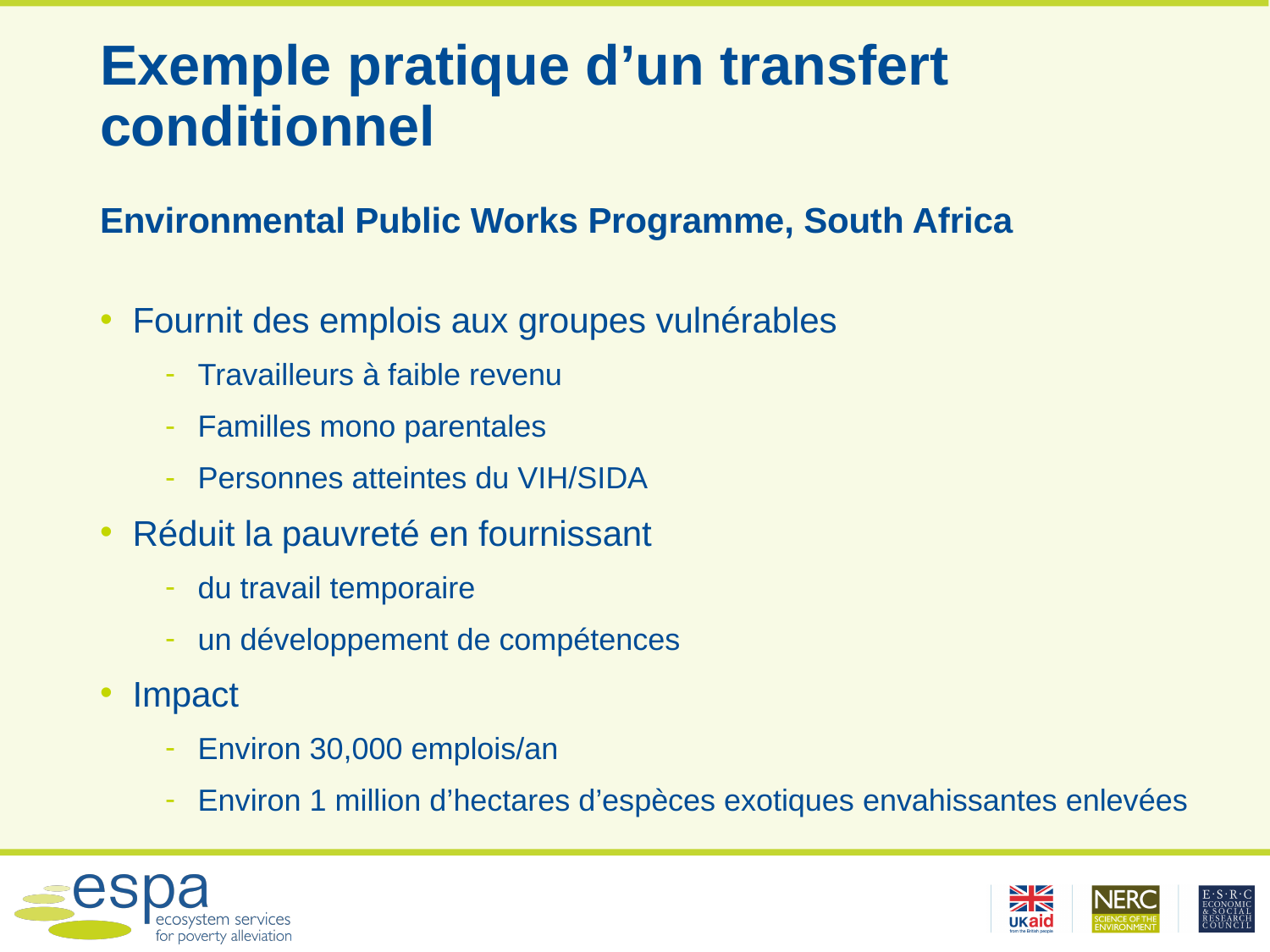

# Exemple pratique d’un transfert conditionnel
Environmental Public Works Programme, South Africa
Fournit des emplois aux groupes vulnérables
Travailleurs à faible revenu
Familles mono parentales
Personnes atteintes du VIH/SIDA
Réduit la pauvreté en fournissant
du travail temporaire
un développement de compétences
Impact
Environ 30,000 emplois/an
Environ 1 million d’hectares d’espèces exotiques envahissantes enlevées